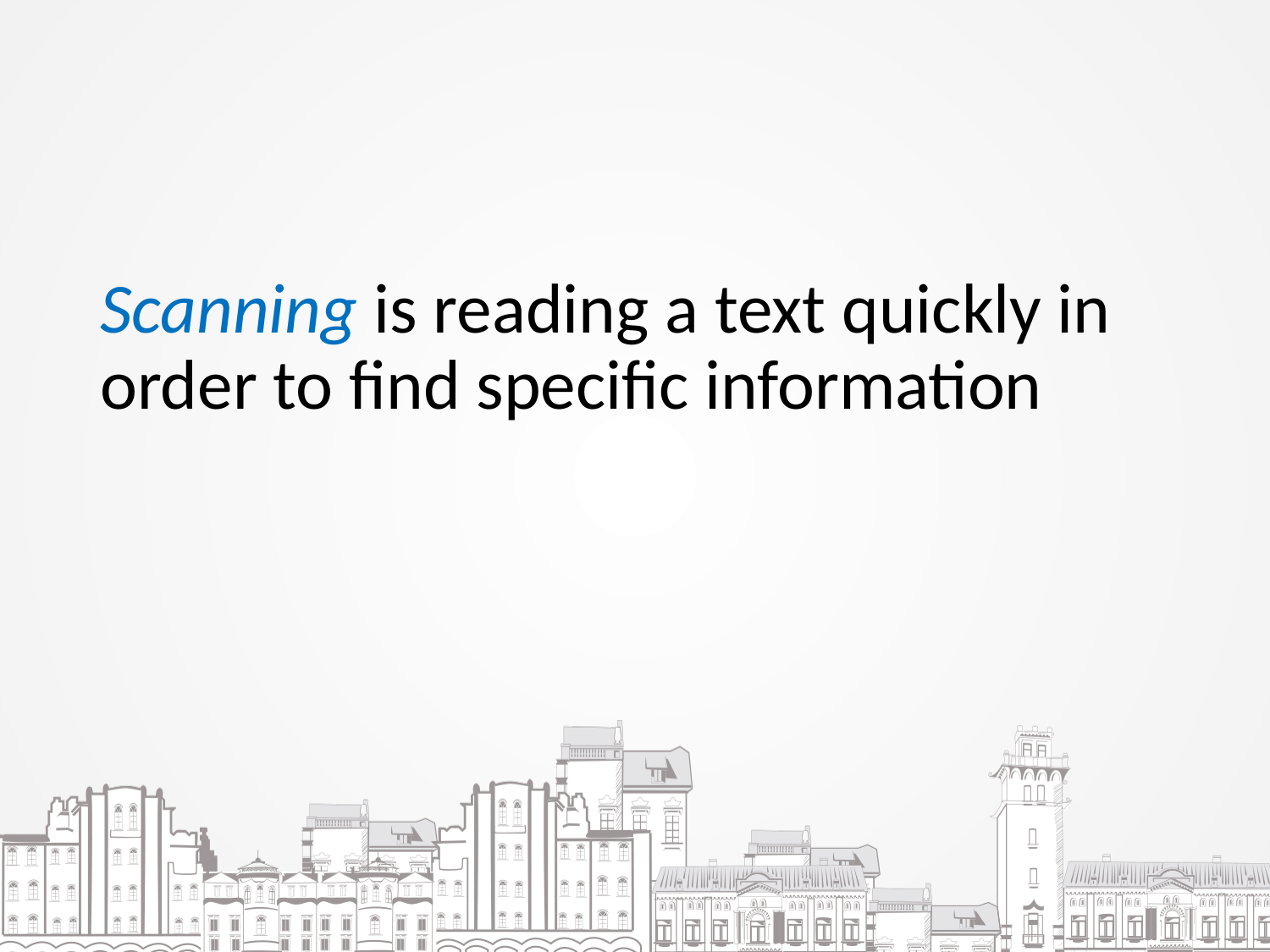

# Scanning is reading a text quickly in order to find specific information